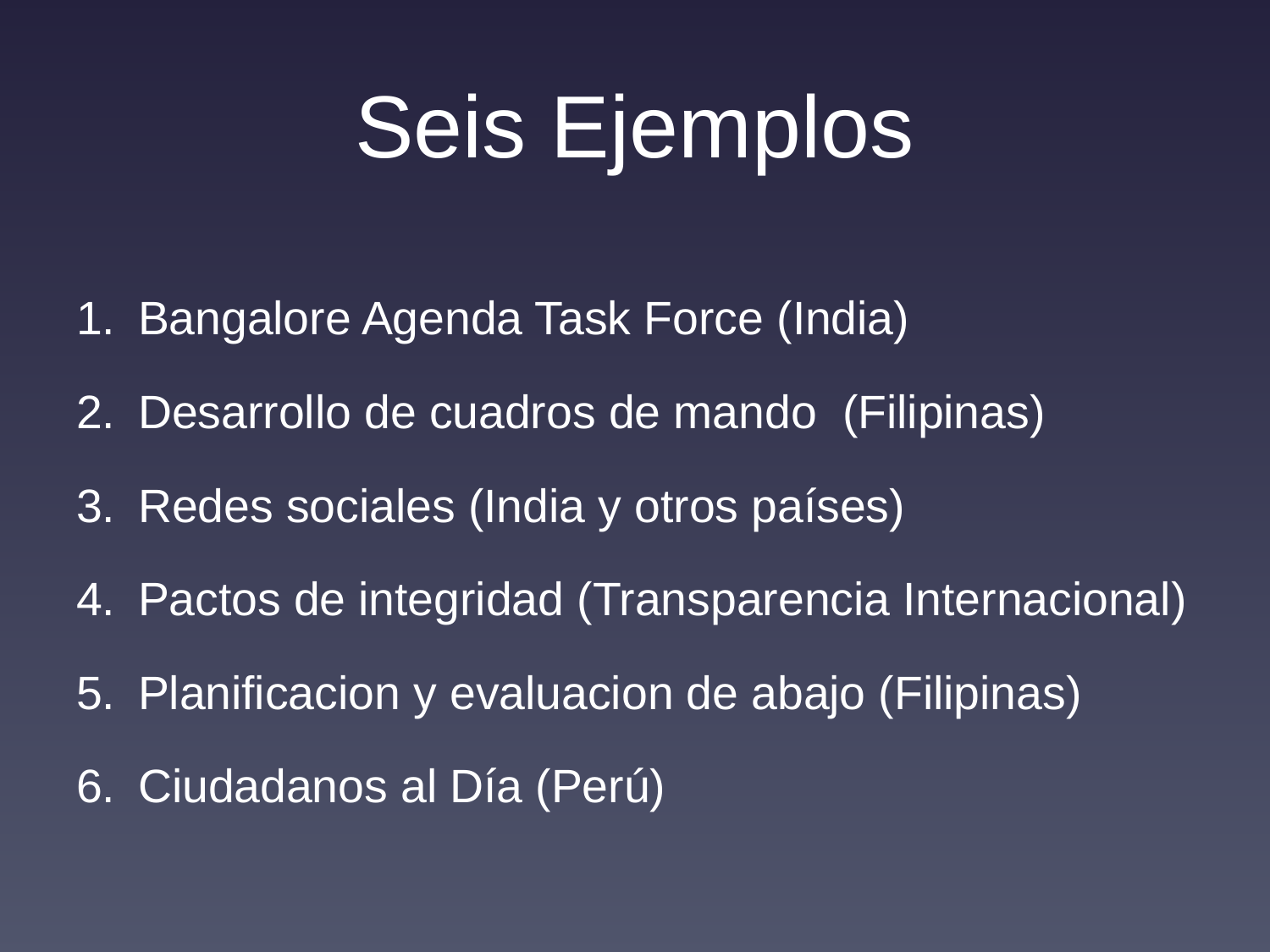

# Seis Ejemplos
Bangalore Agenda Task Force (India)
Desarrollo de cuadros de mando  (Filipinas)
Redes sociales (India y otros países)
Pactos de integridad (Transparencia Internacional)
Planificacion y evaluacion de abajo (Filipinas)
Ciudadanos al Día (Perú)